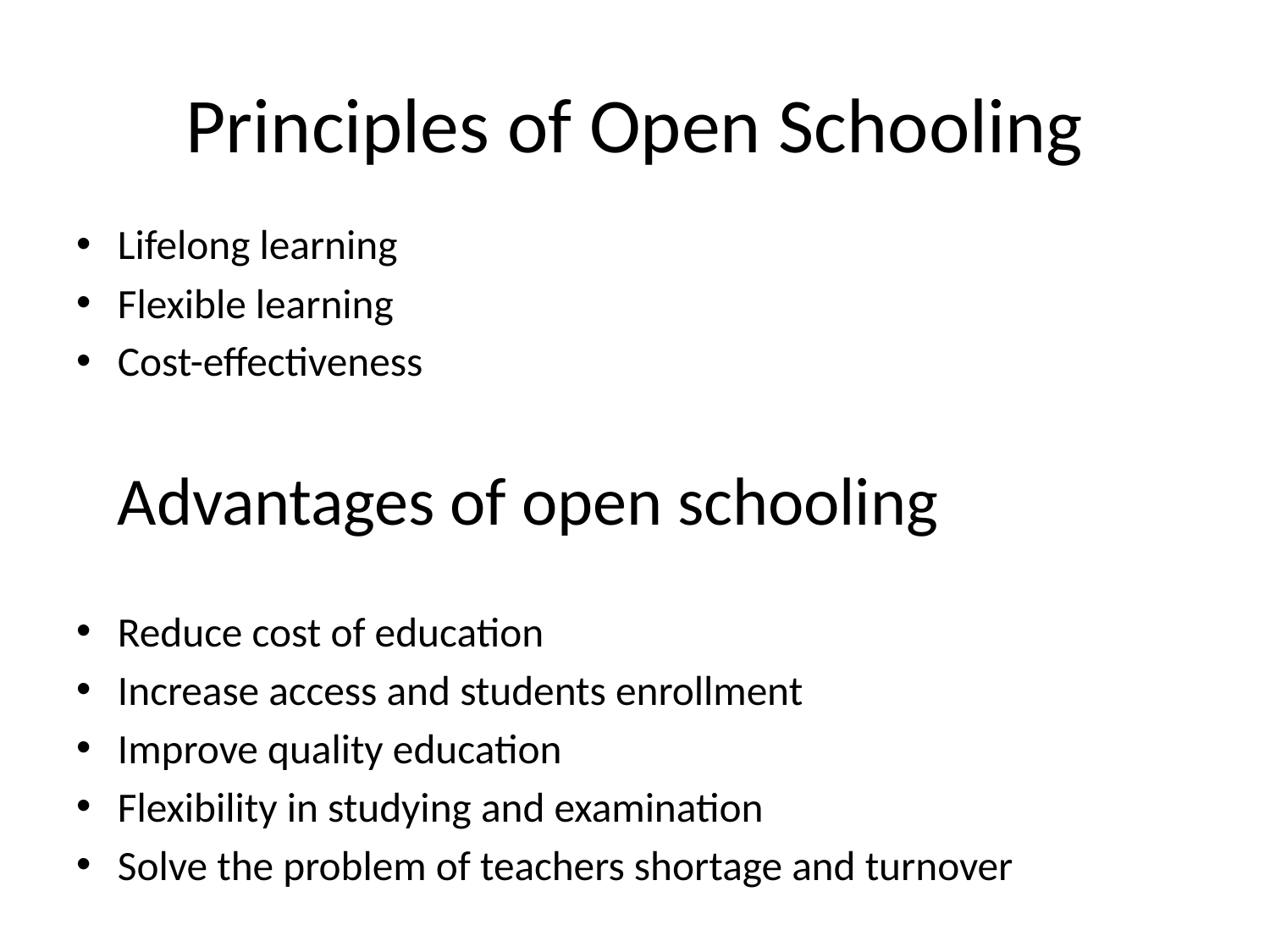

Principles of Open Schooling
Lifelong learning
Flexible learning
Cost-effectiveness

		Advantages of open schooling

Reduce cost of education
Increase access and students enrollment
Improve quality education
Flexibility in studying and examination
Solve the problem of teachers shortage and turnover